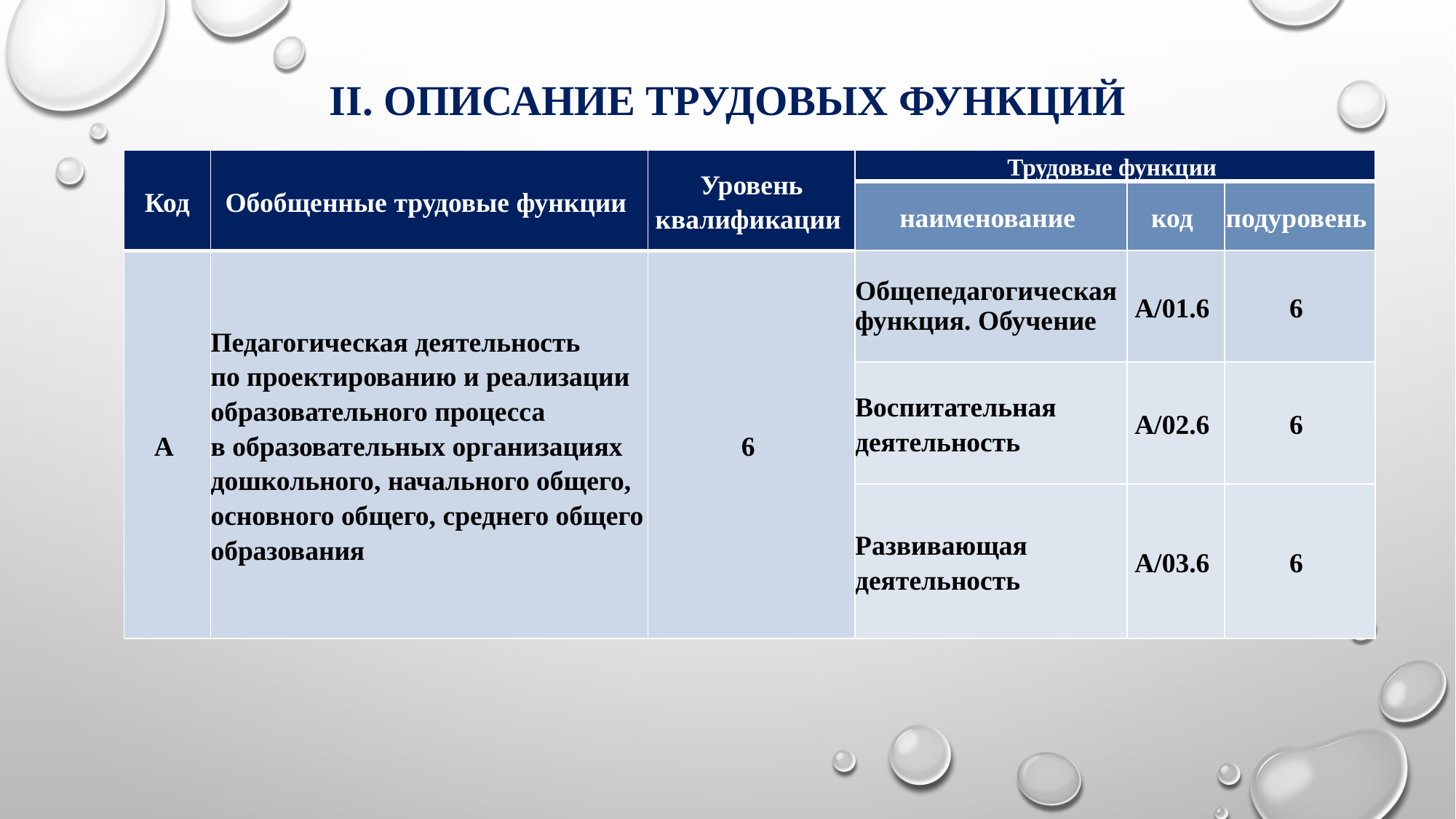

# II. Описание трудовых функций
| Код | Обобщенные трудовые функции | Уровень квалификации | Трудовые функции |  |  |
| --- | --- | --- | --- | --- | --- |
|  |  |  | наименование | код | подуровень |
| A | Педагогическая деятельность  по проектированию и реализации  образовательного процесса  в образовательных организациях  дошкольного, начального общего, основного общего, среднего общего образования | 6 | Общепедагогическая функция. Обучение | A/01.6 | 6 |
|  |  |  | Воспитательная деятельность | A/02.6 | 6 |
|  |  |  | Развивающая деятельность | A/03.6 | 6 |